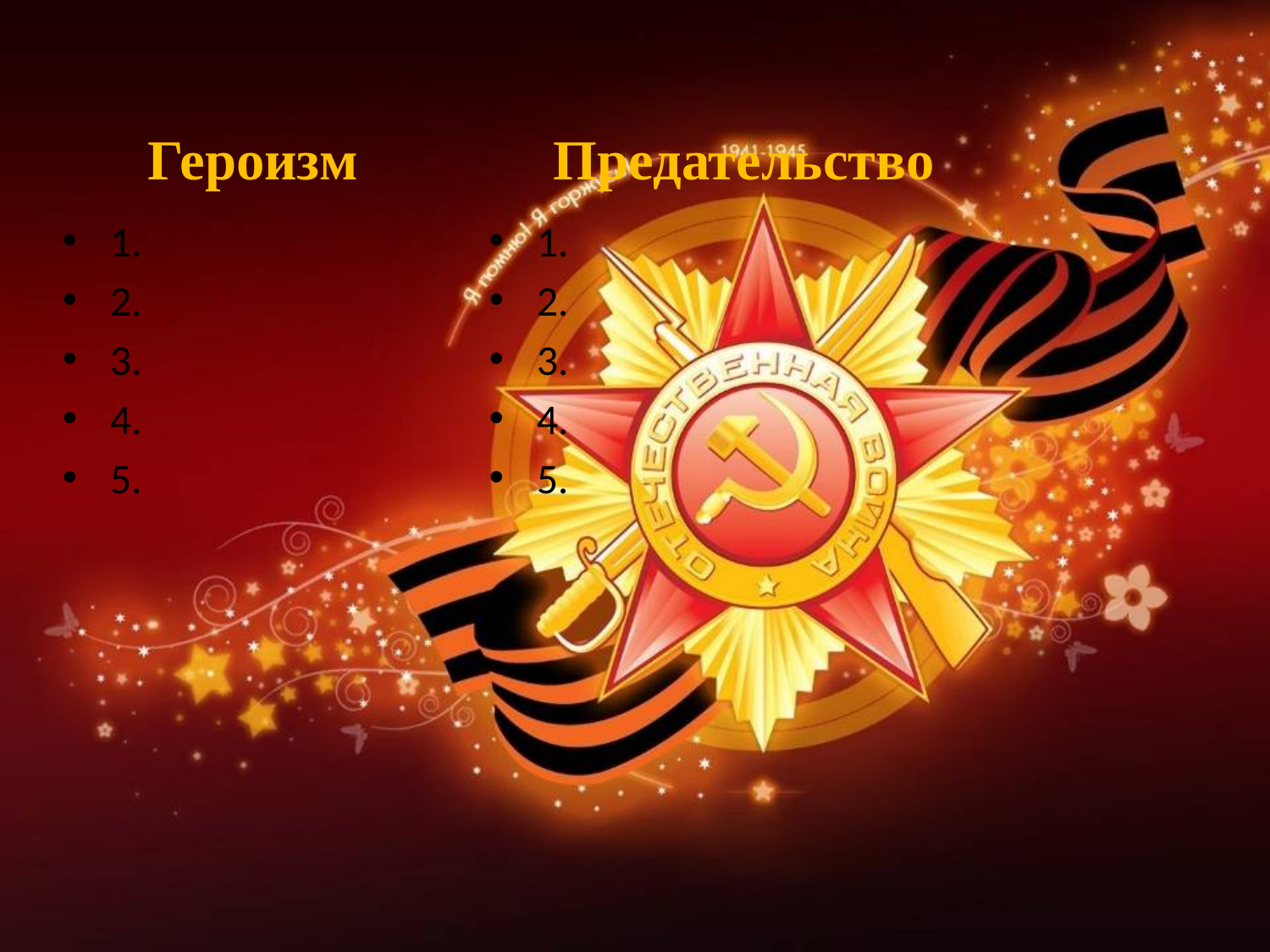

#
Героизм
Предательство
1.
2.
3.
4.
5.
1.
2.
3.
4.
5.